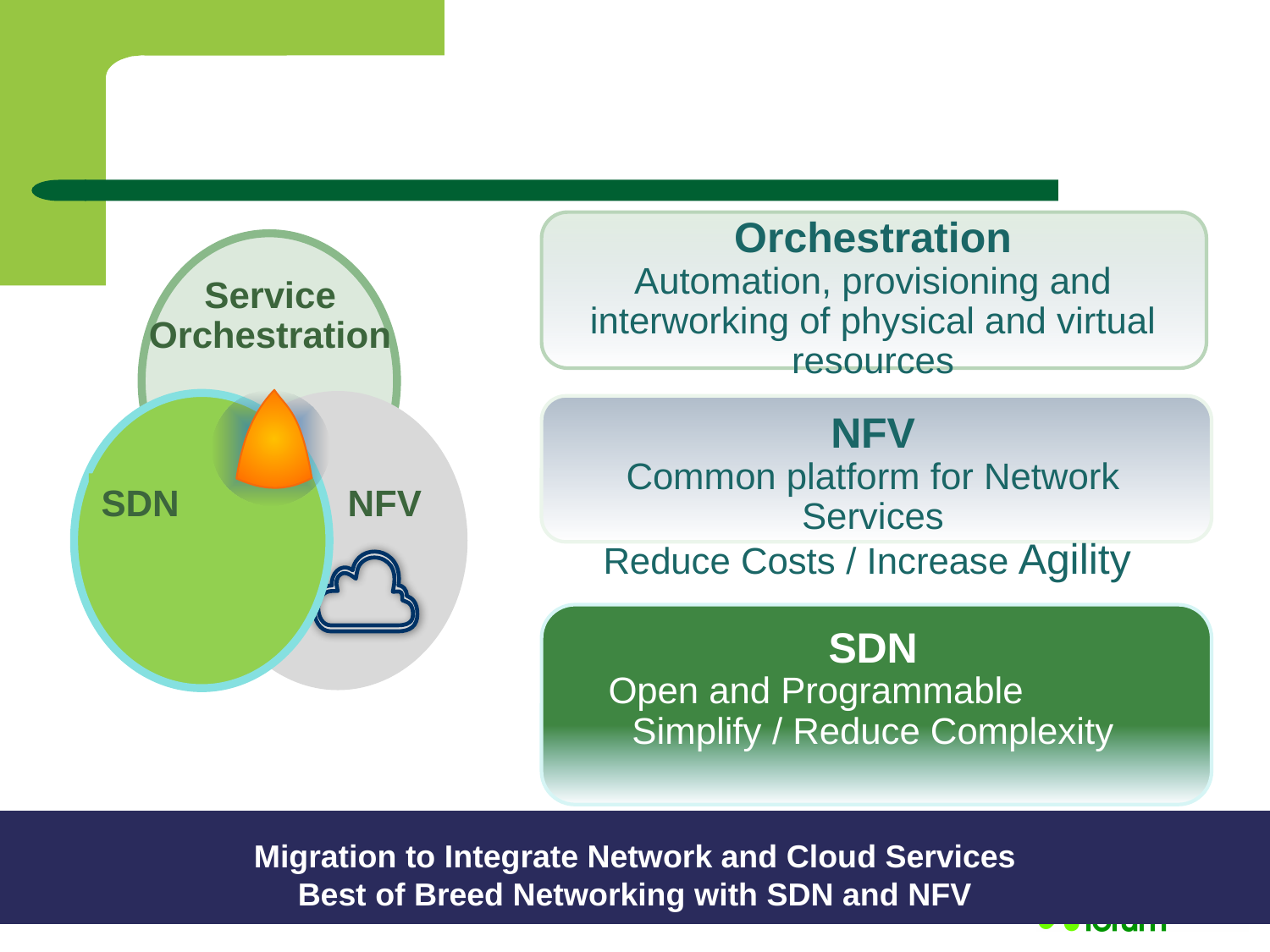

Orchestration
Automation, provisioning and interworking of physical and virtual resources

Service
Orchestration

SDN

NFV

NFV
Common platform for Network Services
Reduce Costs / Increase Agility

SDN
Open and Programmable            Simplify / Reduce Complexity
Migration to Integrate Network and Cloud Services
Best of Breed Networking with SDN and NFV
5